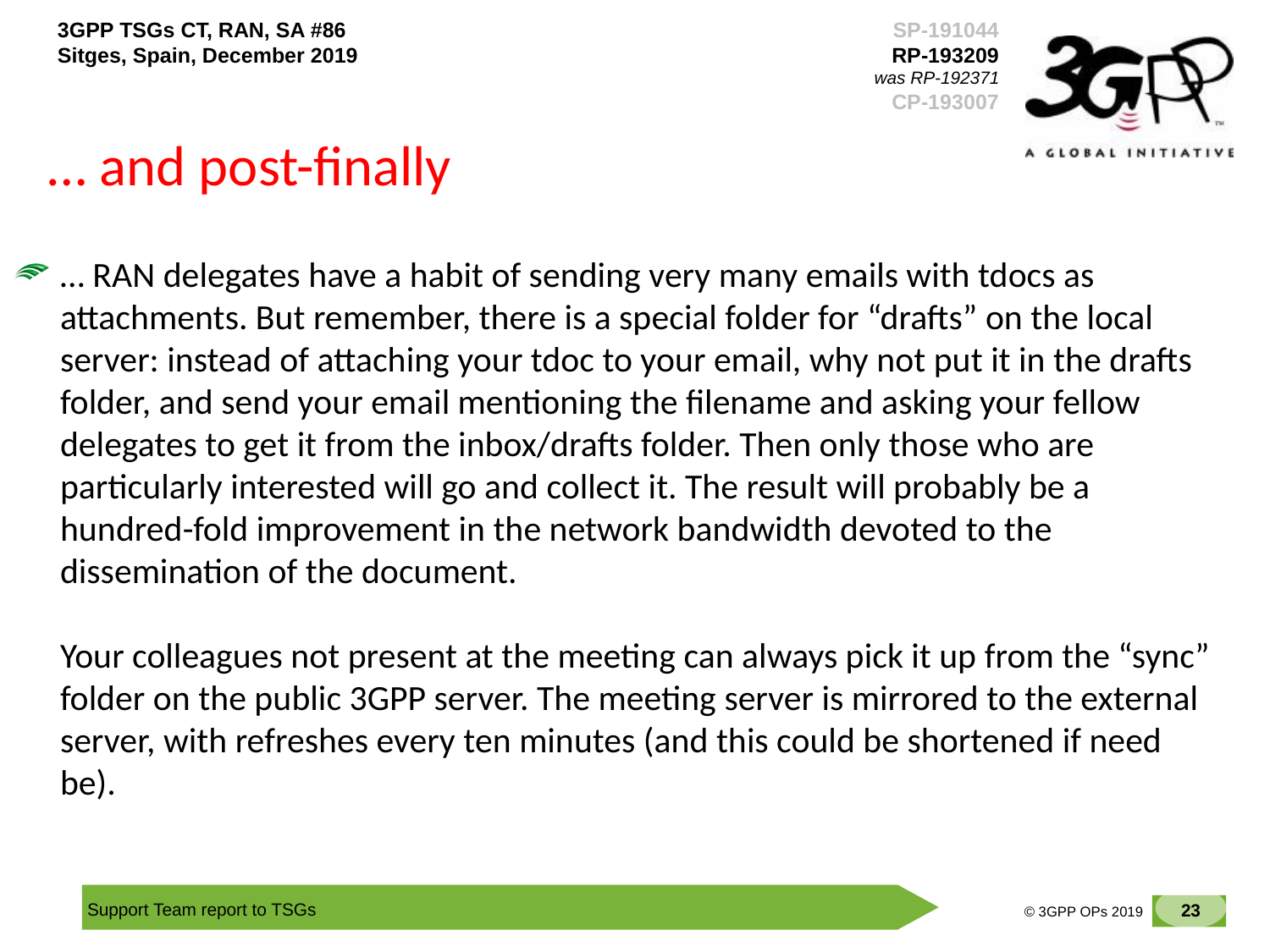

# … and post-finally
… RAN delegates have a habit of sending very many emails with tdocs as attachments. But remember, there is a special folder for “drafts” on the local server: instead of attaching your tdoc to your email, why not put it in the drafts folder, and send your email mentioning the filename and asking your fellow delegates to get it from the inbox/drafts folder. Then only those who are particularly interested will go and collect it. The result will probably be a hundred-fold improvement in the network bandwidth devoted to the dissemination of the document.
Your colleagues not present at the meeting can always pick it up from the “sync” folder on the public 3GPP server. The meeting server is mirrored to the external server, with refreshes every ten minutes (and this could be shortened if need be).

23